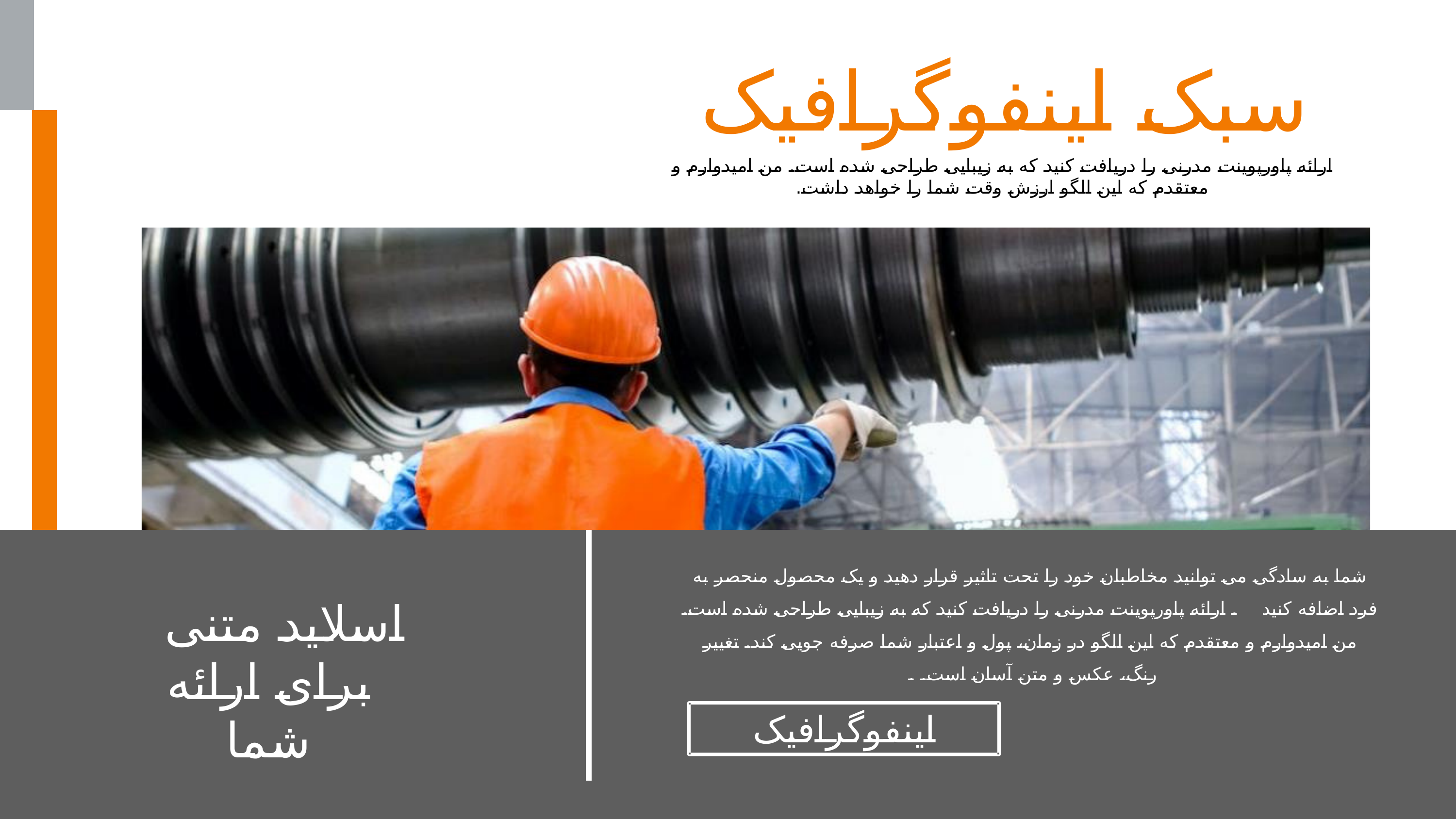

سبک اینفوگرافیک

ارائه پاورپوینت مدرنی را دریافت کنید که به زیبایی طراحی شده است. من امیدوارم و معتقدم که این الگو ارزش وقت شما را خواهد داشت.

اسلاید متنی
  برای ارائه
  شما
شما به سادگی می توانید مخاطبان خود را تحت تاثیر قرار دهید و یک محصول منحصر به فرد اضافه کنید    . ارائه پاورپوینت مدرنی را دریافت کنید که به زیبایی طراحی شده است. من امیدوارم و معتقدم که این الگو در زمان، پول و اعتبار شما صرفه جویی کند. تغییر رنگ، عکس و متن آسان است. .

اینفوگرافیک